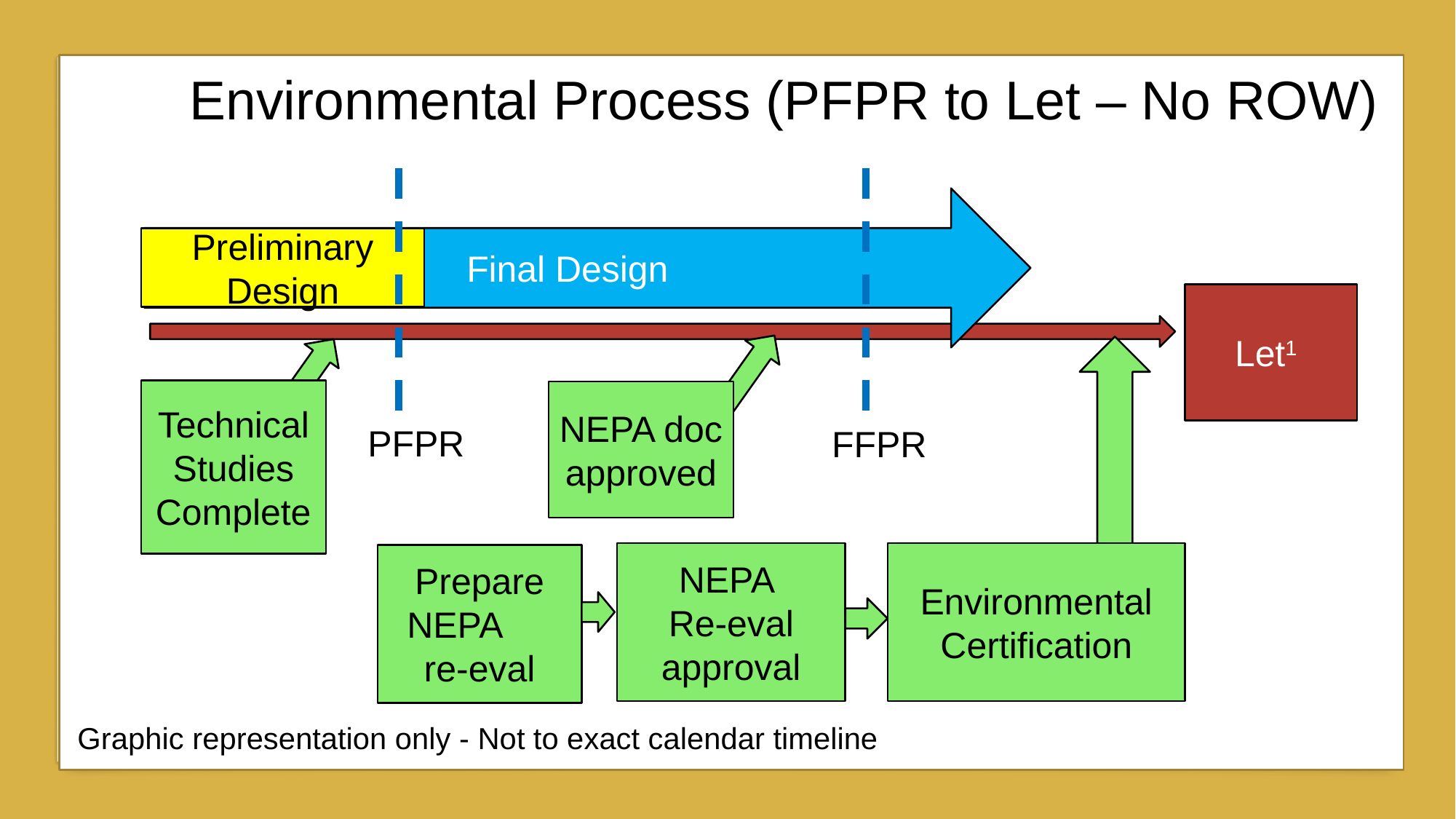

Environmental Process (PFPR to Let – No ROW)
Final Design
Preliminary Design
Let1

Technical Studies Complete
NEPA doc approved
PFPR
FFPR
NEPA
Re-eval approval
Environmental Certification
Prepare NEPA      re-eval

Graphic representation only - Not to exact calendar timeline